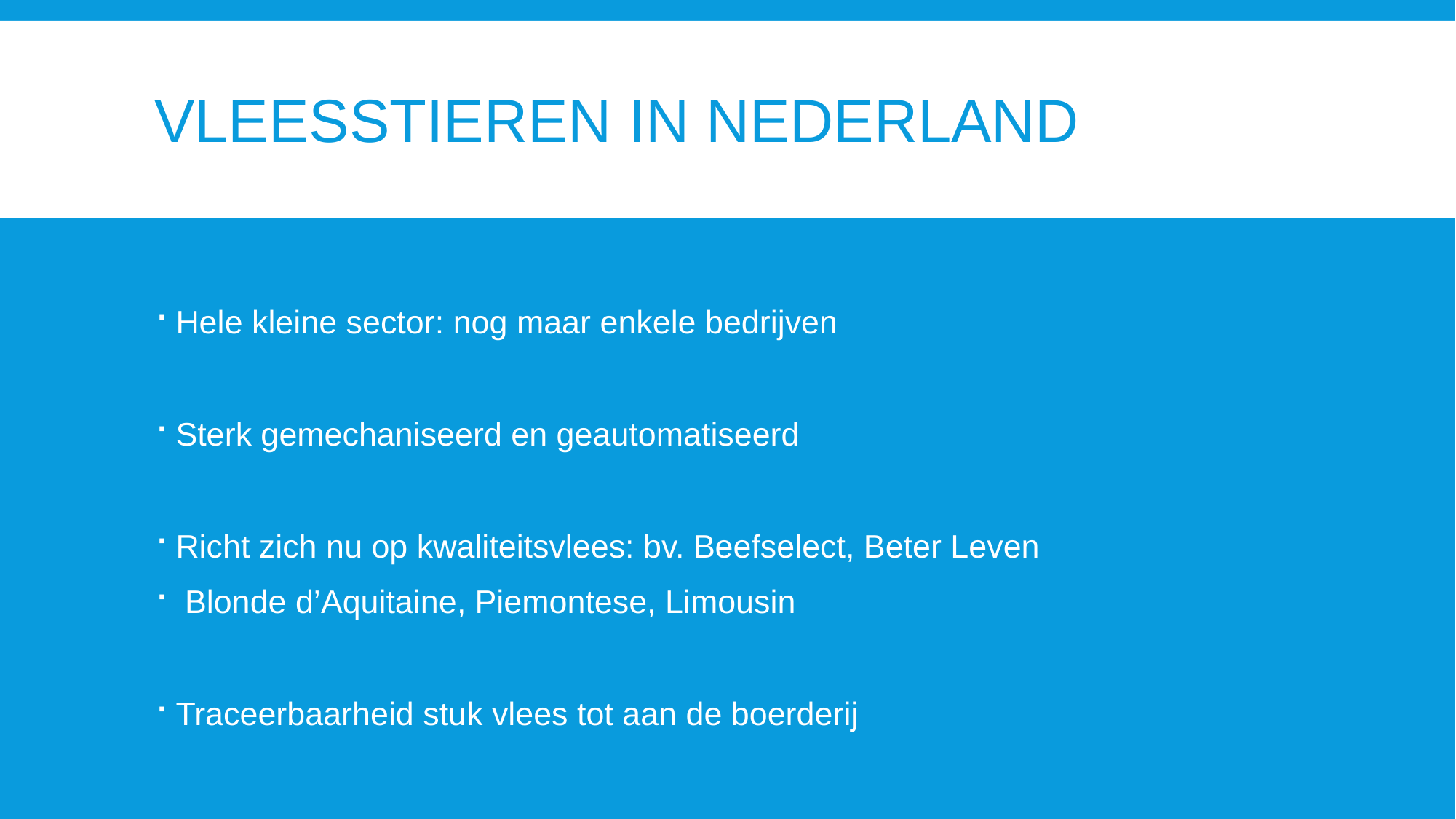

# Vleesstieren in nederland

Hele kleine sector: nog maar enkele bedrijven

Sterk gemechaniseerd en geautomatiseerd

Richt zich nu op kwaliteitsvlees: bv. Beefselect, Beter Leven
 Blonde d’Aquitaine, Piemontese, Limousin

Traceerbaarheid stuk vlees tot aan de boerderij